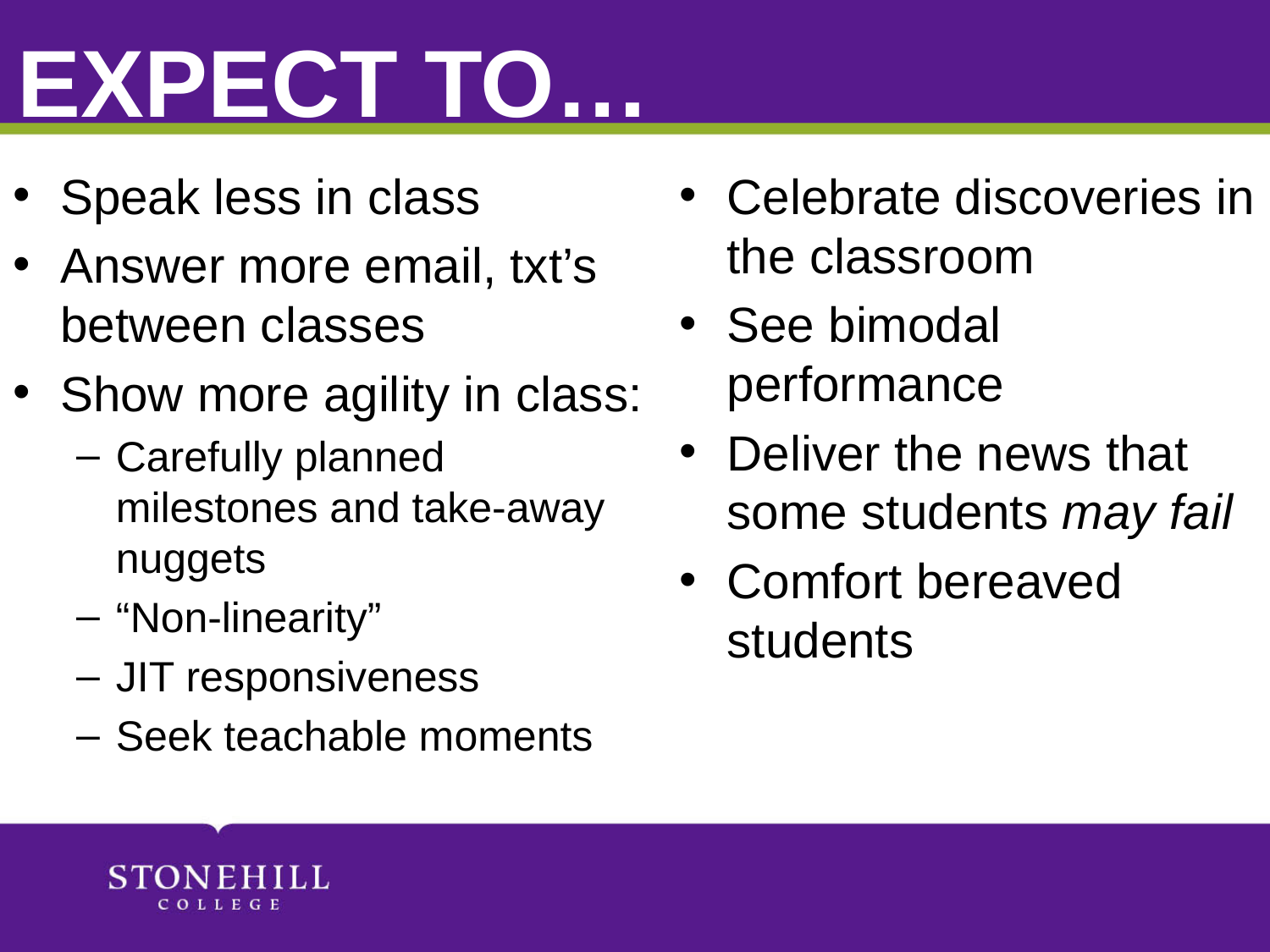

# Expect to…
Speak less in class
Answer more email, txt’s between classes
Show more agility in class:
Carefully planned milestones and take-away nuggets
“Non-linearity”
JIT responsiveness
Seek teachable moments

Celebrate discoveries in the classroom
See bimodal performance
Deliver the news that some students may fail
Comfort bereaved students